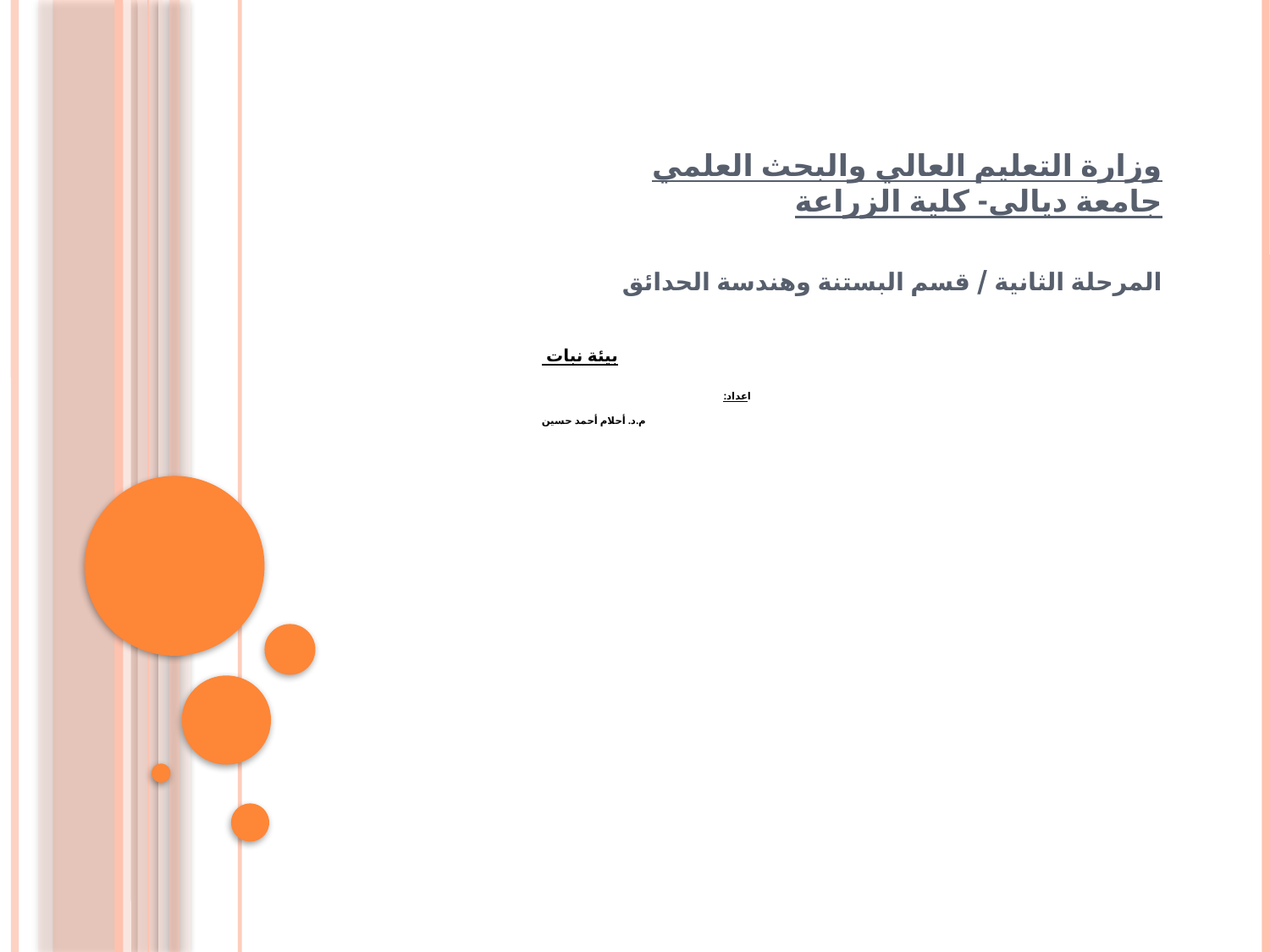

# وزارة التعليم العالي والبحث العلمي جامعة ديالى- كلية الزراعة    المرحلة الثانية / قسم البستنة وهندسة الحدائق
بيئة نبات

       اعداد:

م.د. أحلام أحمد حسين